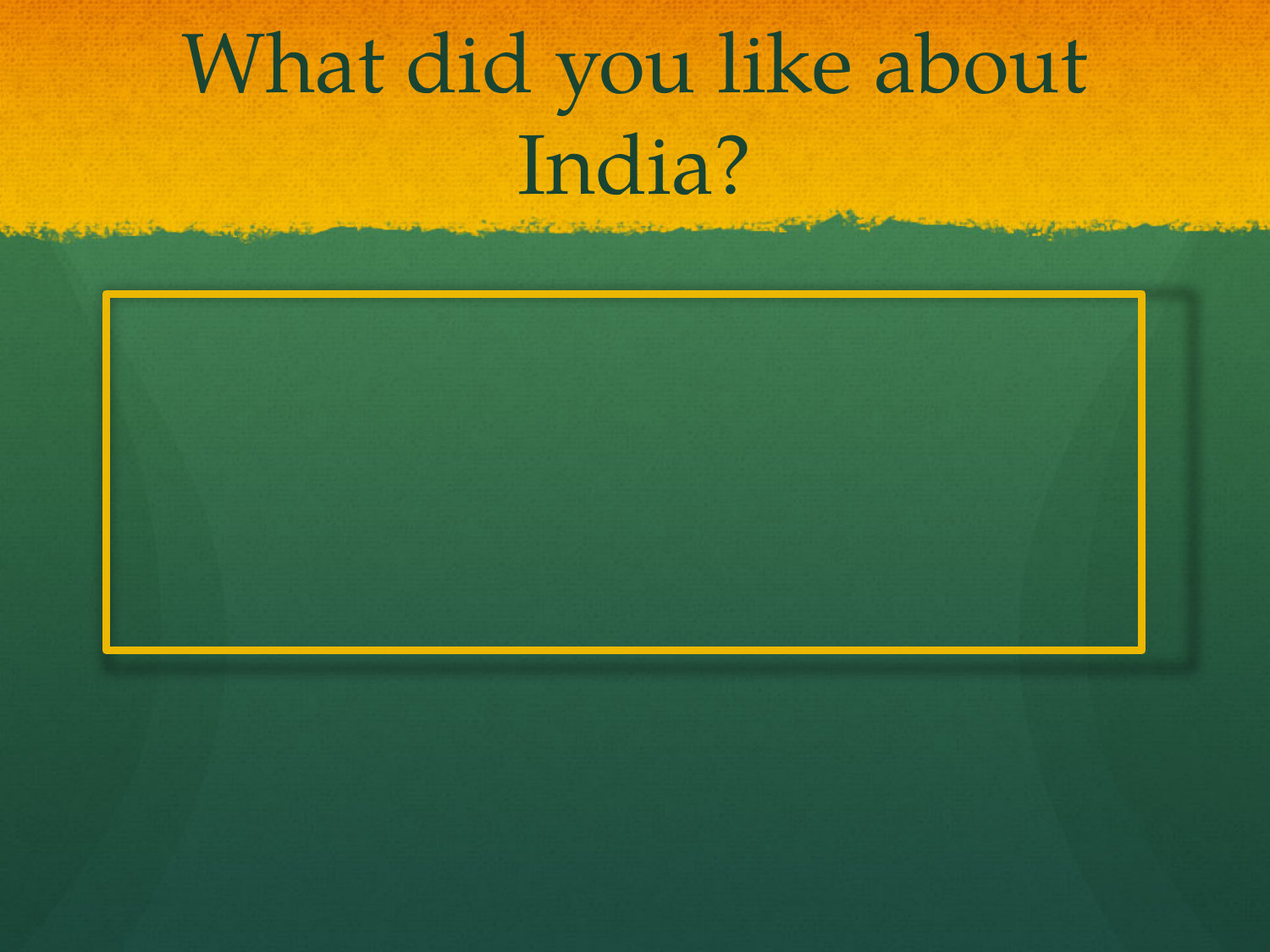

# What did you like about India?